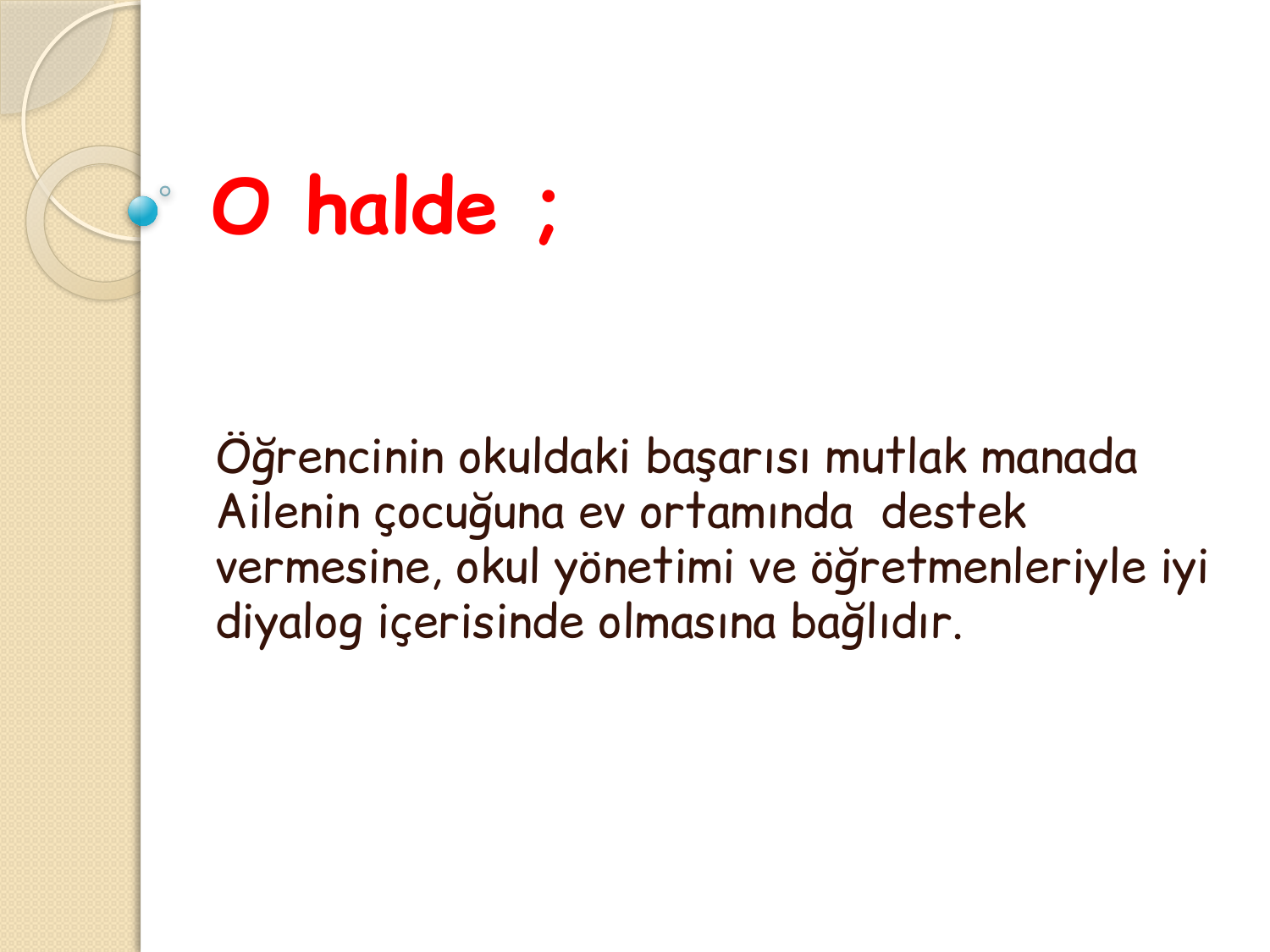

# O halde ;

Öğrencinin okuldaki başarısı mutlak manada Ailenin çocuğuna ev ortamında  destek vermesine, okul yönetimi ve öğretmenleriyle iyi diyalog içerisinde olmasına bağlıdır.